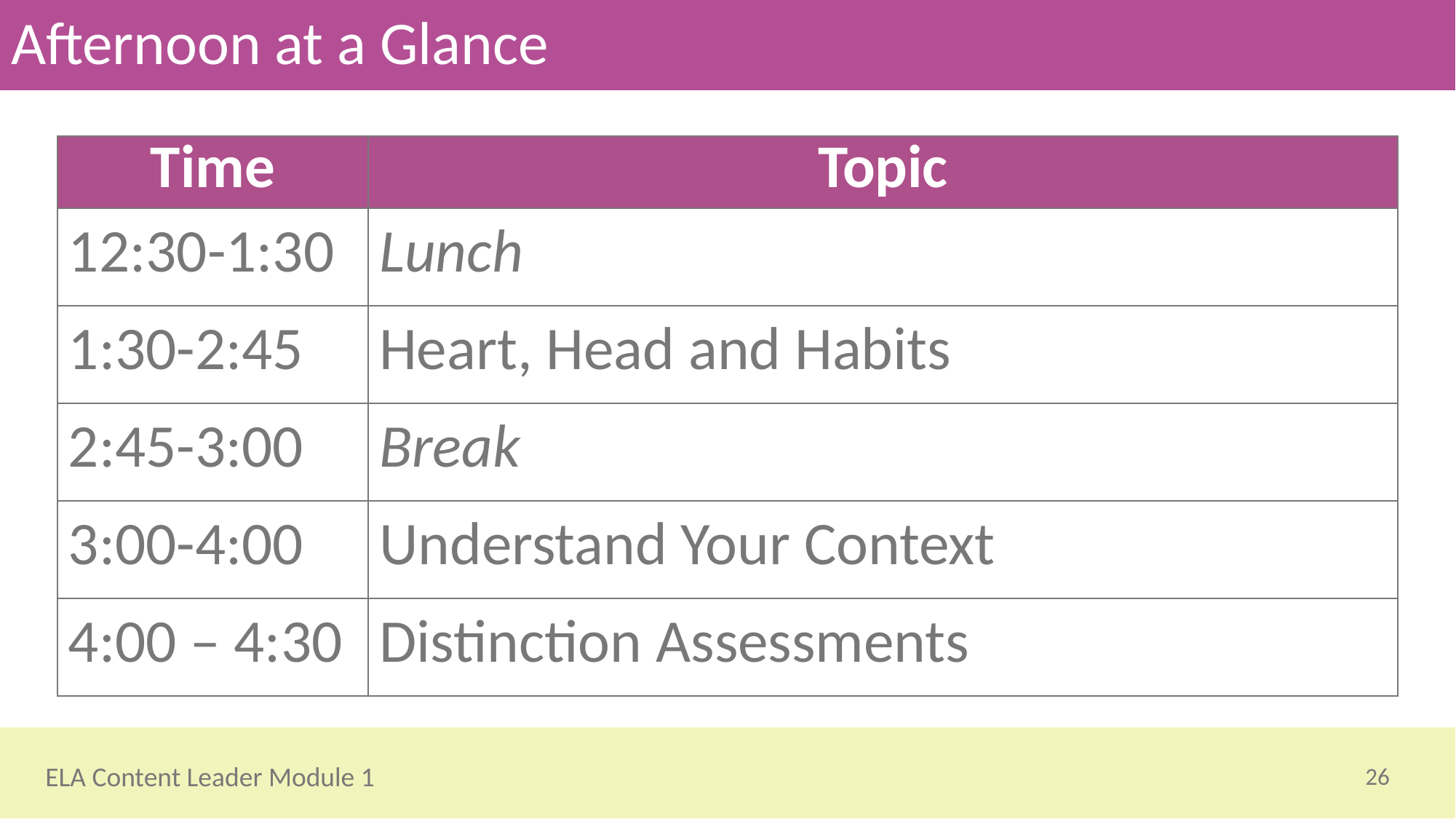

# Afternoon at a Glance
| Time | Topic |
| --- | --- |
| 12:30-1:30 | Lunch |
| 1:30-2:45 | Heart, Head and Habits |
| 2:45-3:00 | Break |
| 3:00-4:00 | Understand Your Context |
| 4:00 – 4:30 | Distinction Assessments |
26